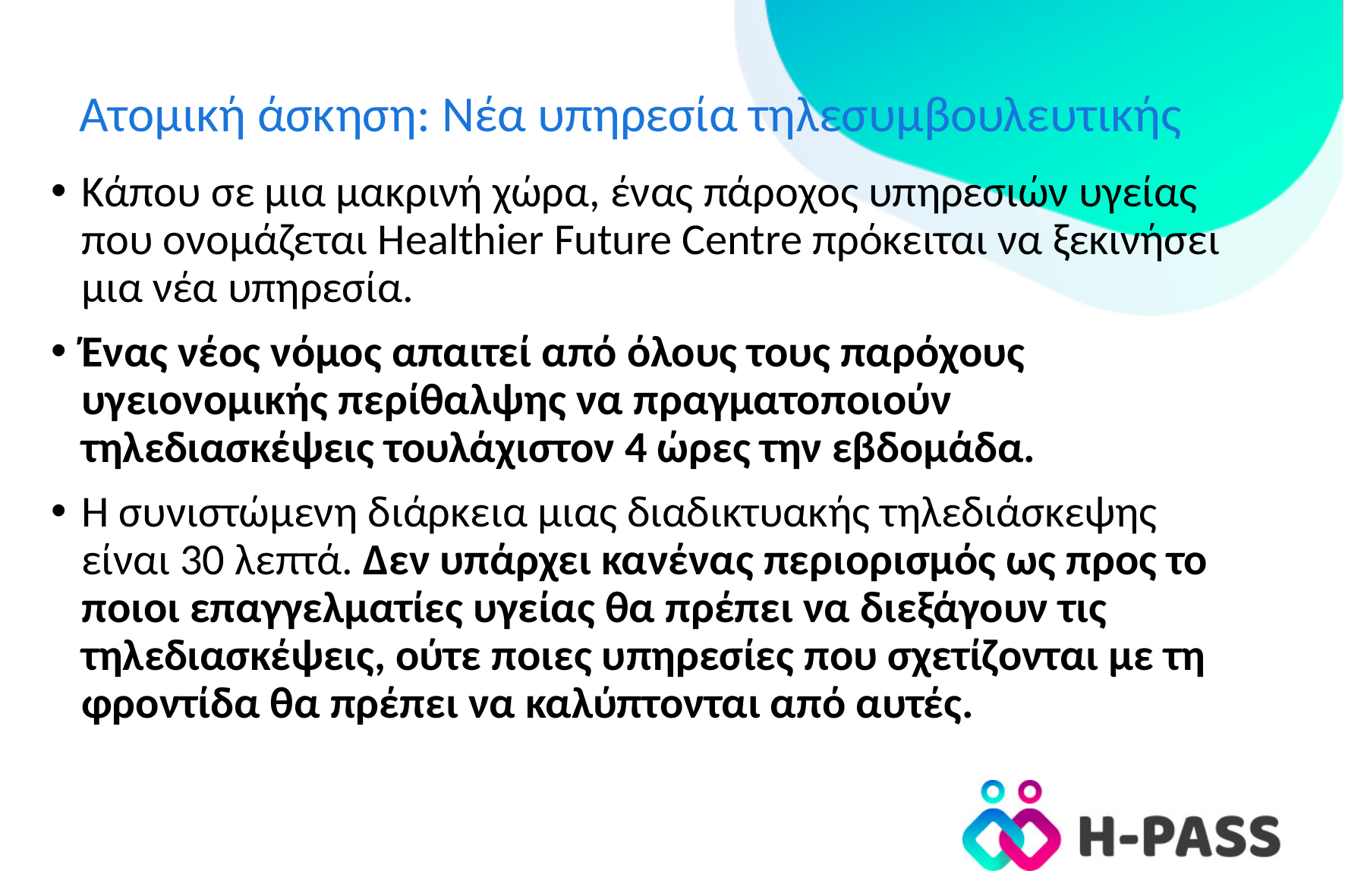

# Aτομική άσκηση: Νέα υπηρεσία τηλεσυμβουλευτικής
Κάπου σε μια μακρινή χώρα, ένας πάροχος υπηρεσιών υγείας που ονομάζεται Healthier Future Centre πρόκειται να ξεκινήσει μια νέα υπηρεσία.
Ένας νέος νόμος απαιτεί από όλους τους παρόχους υγειονομικής περίθαλψης να πραγματοποιούν τηλεδιασκέψεις τουλάχιστον 4 ώρες την εβδομάδα.
Η συνιστώμενη διάρκεια μιας διαδικτυακής τηλεδιάσκεψης είναι 30 λεπτά. Δεν υπάρχει κανένας περιορισμός ως προς το ποιοι επαγγελματίες υγείας θα πρέπει να διεξάγουν τις τηλεδιασκέψεις, ούτε ποιες υπηρεσίες που σχετίζονται με τη φροντίδα θα πρέπει να καλύπτονται από αυτές.